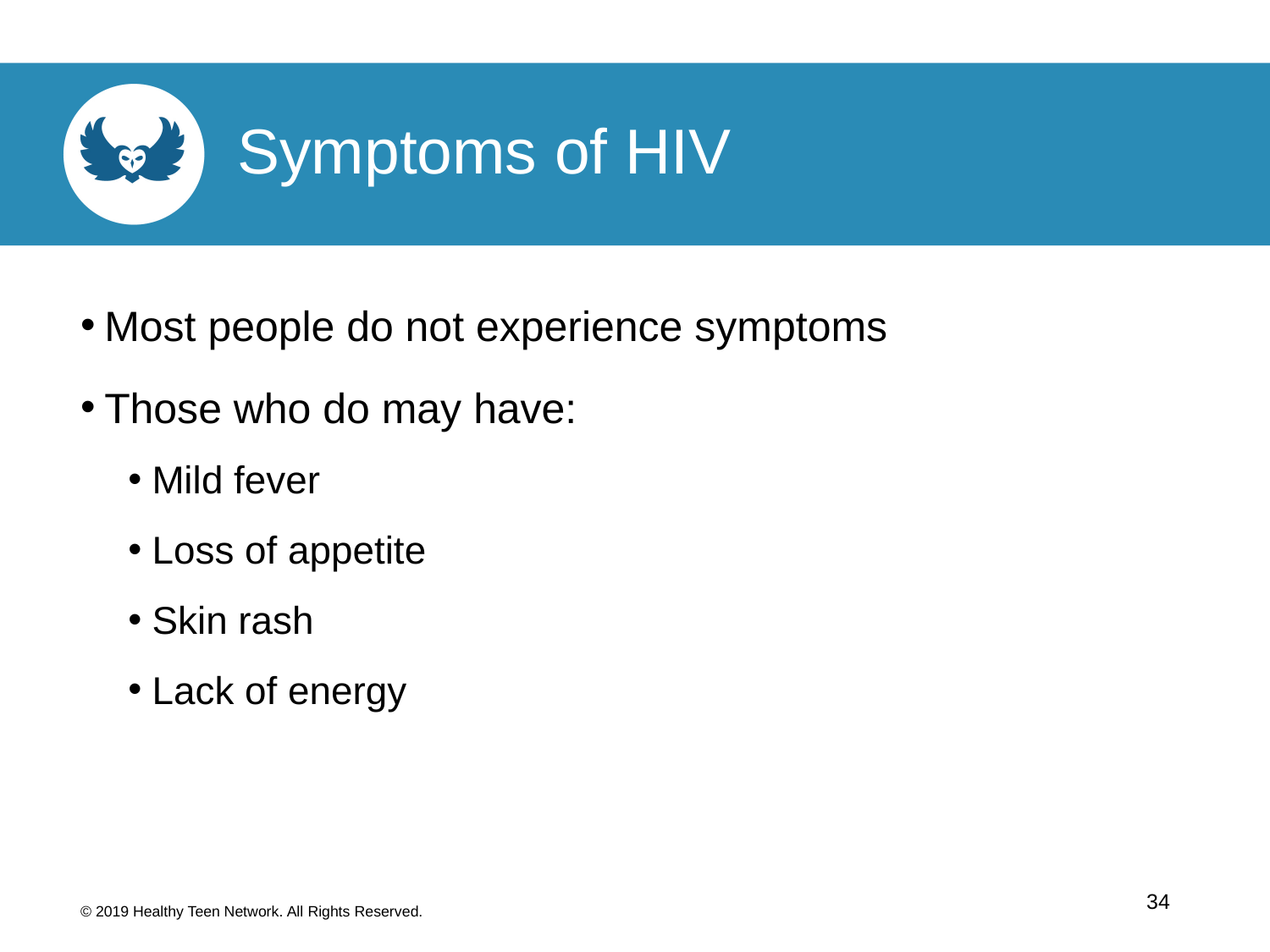

Symptoms of HIV
Most people do not experience symptoms
Those who do may have:
Mild fever
Loss of appetite
Skin rash
Lack of energy